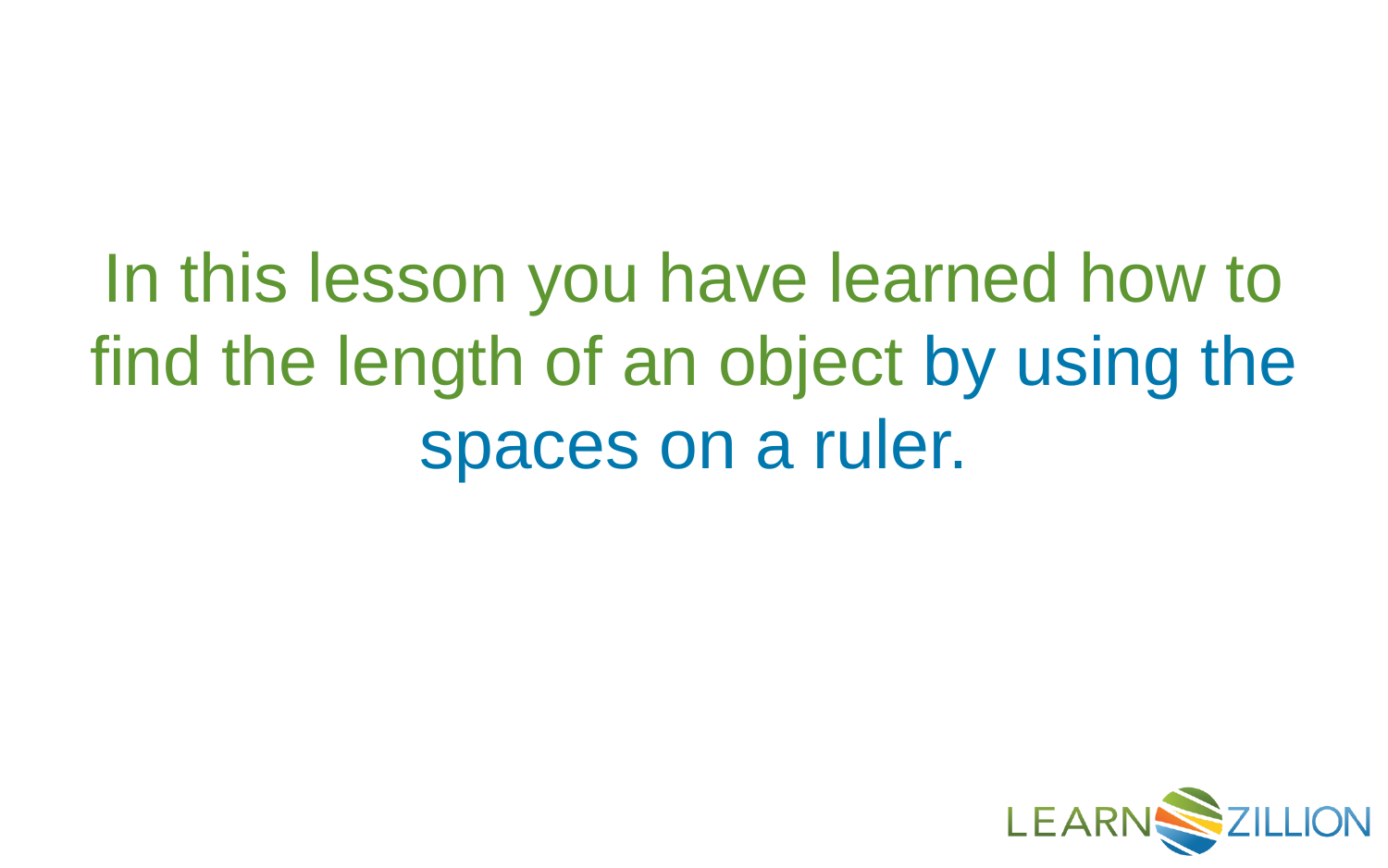

In this lesson you have learned how to find the length of an object by using the spaces on a ruler.